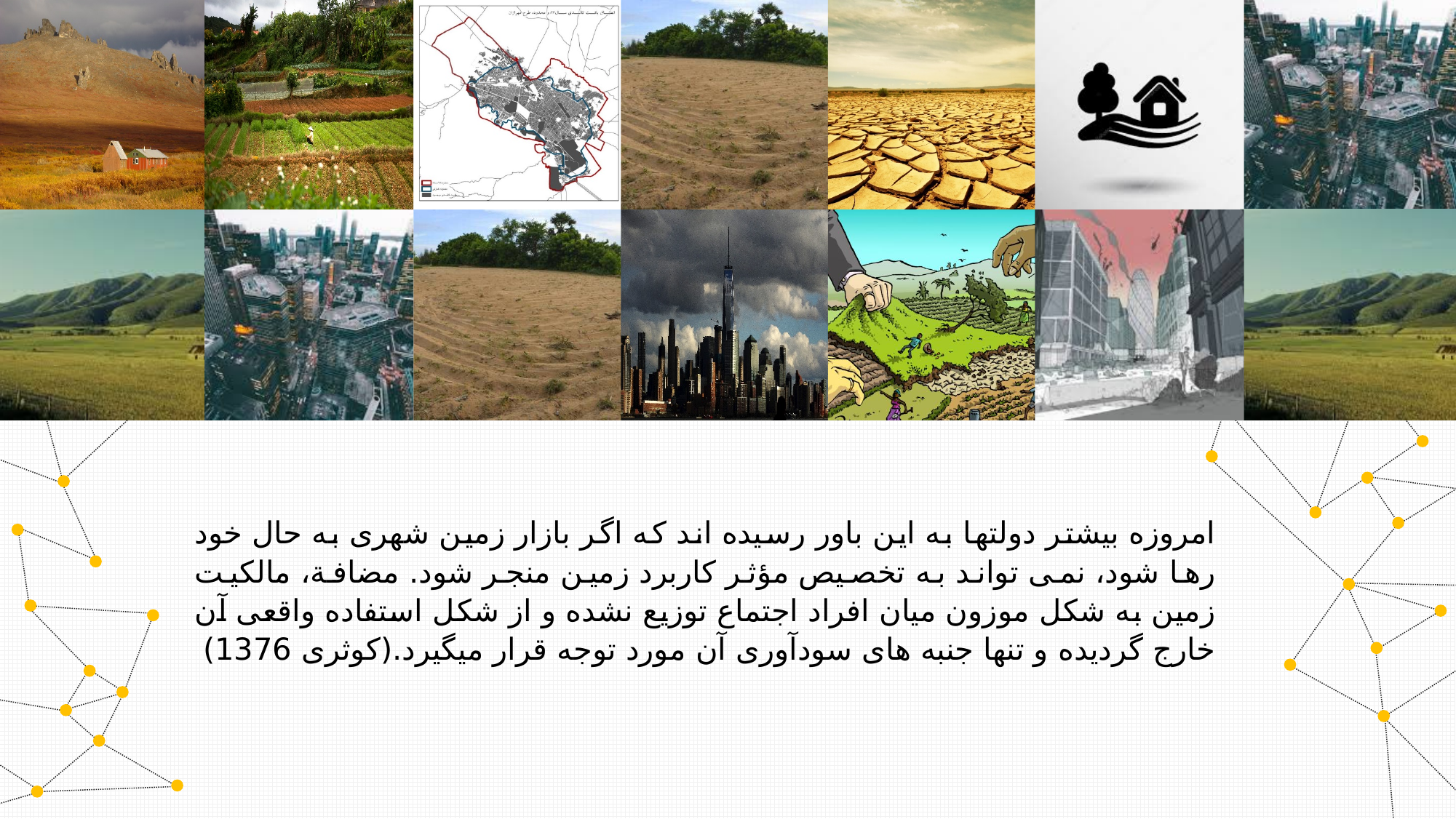

امروزه بیشتر دولتها به این باور رسیده اند که اگر بازار زمین شهری به حال خود رها شود، نمی تواند به تخصیص مؤثر کاربرد زمین منجر شود. مضافة، مالکیت زمین به شکل موزون میان افراد اجتماع توزیع نشده و از شکل استفاده واقعی آن خارج گردیده و تنها جنبه های سودآوری آن مورد توجه قرار میگیرد.(کوثری 1376)